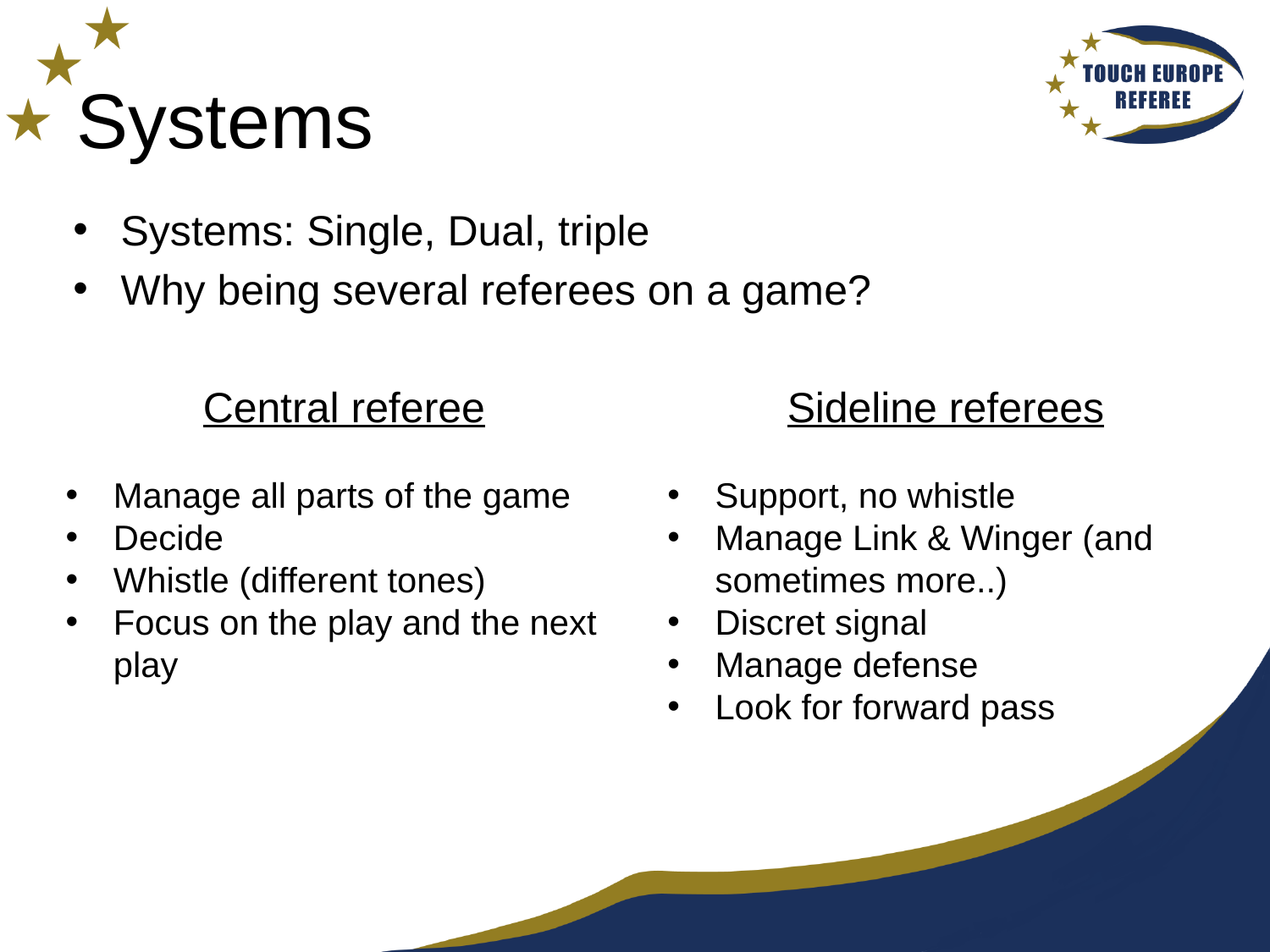

# Systems
Systems: Single, Dual, triple
Why being several referees on a game?

Central referee

Manage all parts of the game
Decide
Whistle (different tones)
Focus on the play and the next play

Sideline referees

Support, no whistle
Manage Link & Winger (and sometimes more..)
Discret signal
Manage defense
Look for forward pass